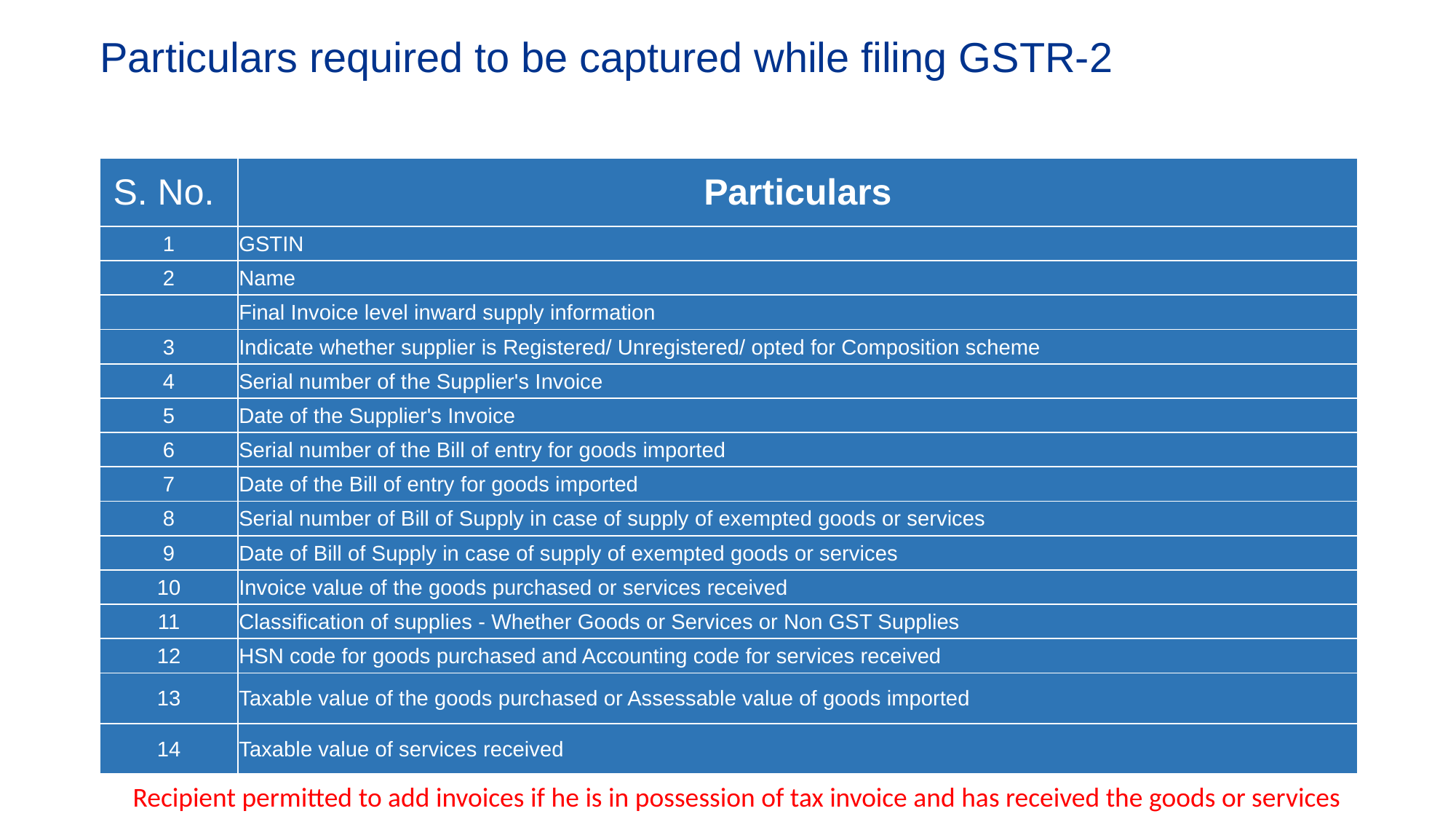

# Particulars required to be captured while filing GSTR-2
| S. No. | Particulars |
| --- | --- |
| 1 | GSTIN |
| 2 | Name |
|  | Final Invoice level inward supply information |
| 3 | Indicate whether supplier is Registered/ Unregistered/ opted for Composition scheme |
| 4 | Serial number of the Supplier's Invoice |
| 5 | Date of the Supplier's Invoice |
| 6 | Serial number of the Bill of entry for goods imported |
| 7 | Date of the Bill of entry for goods imported |
| 8 | Serial number of Bill of Supply in case of supply of exempted goods or services |
| 9 | Date of Bill of Supply in case of supply of exempted goods or services |
| 10 | Invoice value of the goods purchased or services received |
| 11 | Classification of supplies - Whether Goods or Services or Non GST Supplies |
| 12 | HSN code for goods purchased and Accounting code for services received |
| 13 | Taxable value of the goods purchased or Assessable value of goods imported |
| 14 | Taxable value of services received |
Recipient permitted to add invoices if he is in possession of tax invoice and has received the goods or services